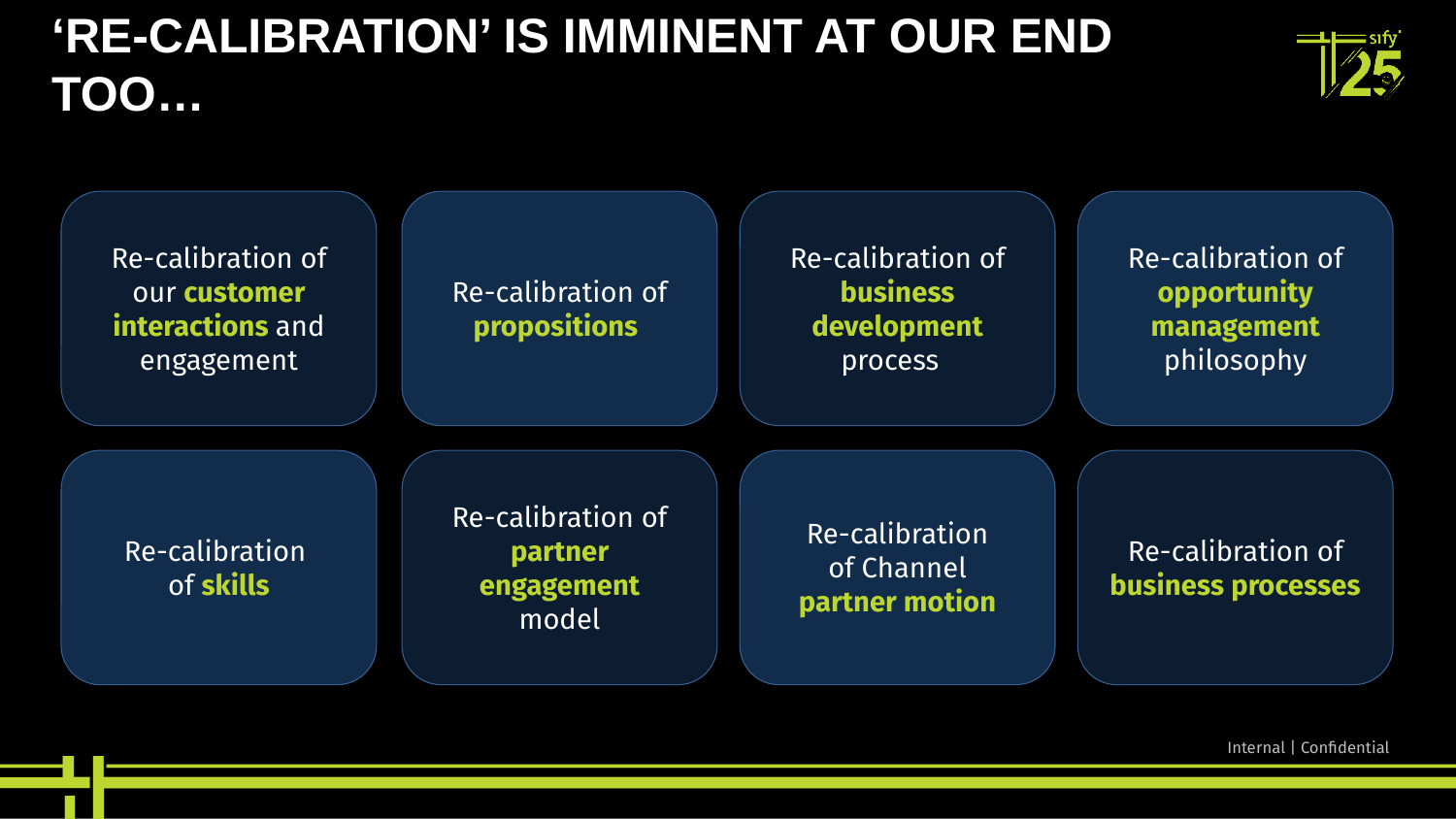

# ‘Re-calibration’ is imminent at our end too…

Re-calibration of our customer interactions and engagement

Re-calibration of propositions

Re-calibration of business development process

Re-calibration of opportunity management philosophy

Re-calibration
of skills

Re-calibration of partner engagement model

Re-calibration of Channel partner motion

Re-calibration of business processes